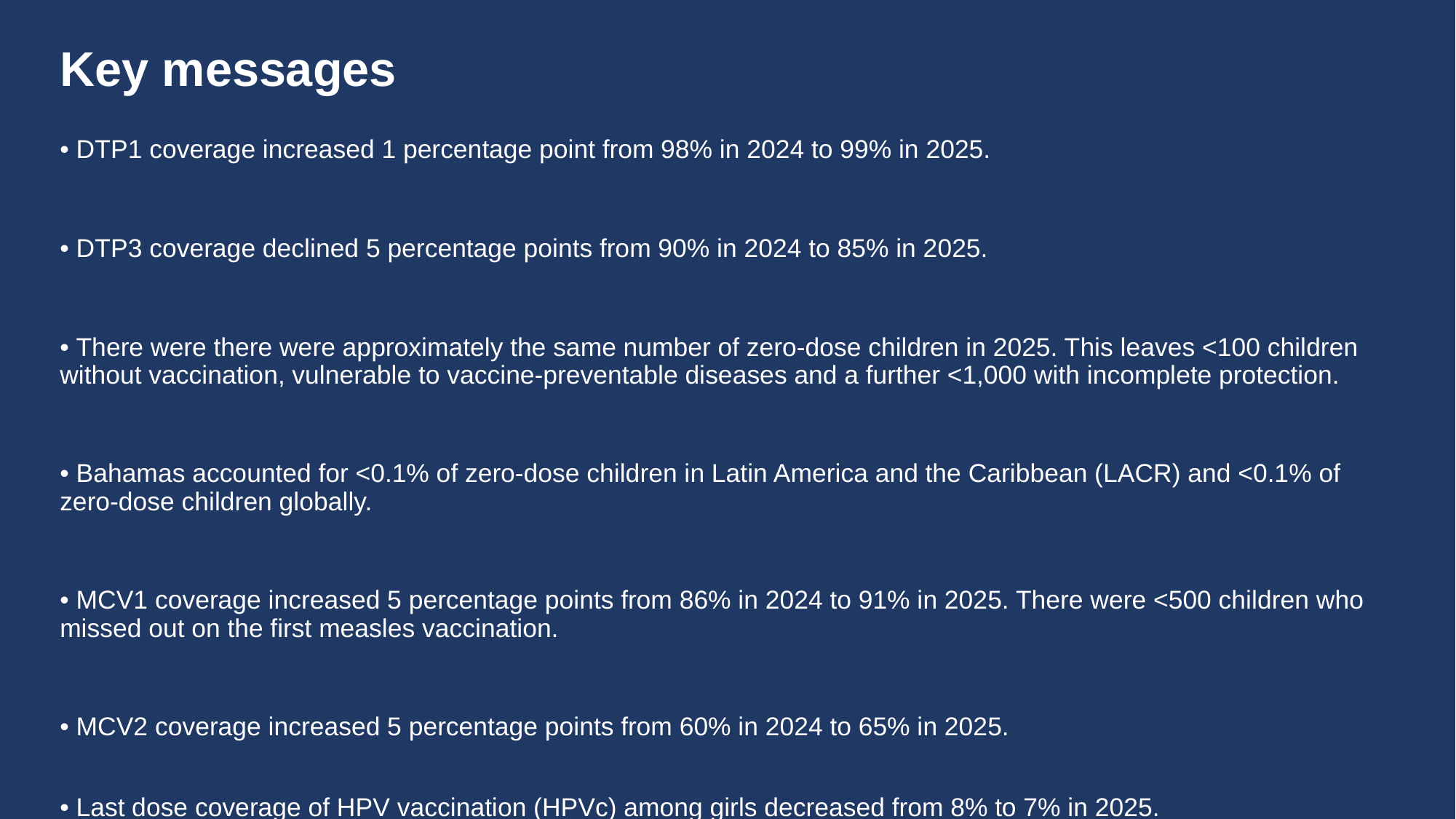

# Key messages
• DTP1 coverage increased 1 percentage point from 98% in 2024 to 99% in 2025.

• DTP3 coverage declined 5 percentage points from 90% in 2024 to 85% in 2025.

• There were there were approximately the same number of zero-dose children in 2025. This leaves <100 children without vaccination, vulnerable to vaccine-preventable diseases and a further <1,000 with incomplete protection.

• Bahamas accounted for <0.1% of zero-dose children in Latin America and the Caribbean (LACR) and <0.1% of zero-dose children globally.

• MCV1 coverage increased 5 percentage points from 86% in 2024 to 91% in 2025. There were <500 children who missed out on the first measles vaccination.

• MCV2 coverage increased 5 percentage points from 60% in 2024 to 65% in 2025.

• Last dose coverage of HPV vaccination (HPVc) among girls decreased from 8% to 7% in 2025.